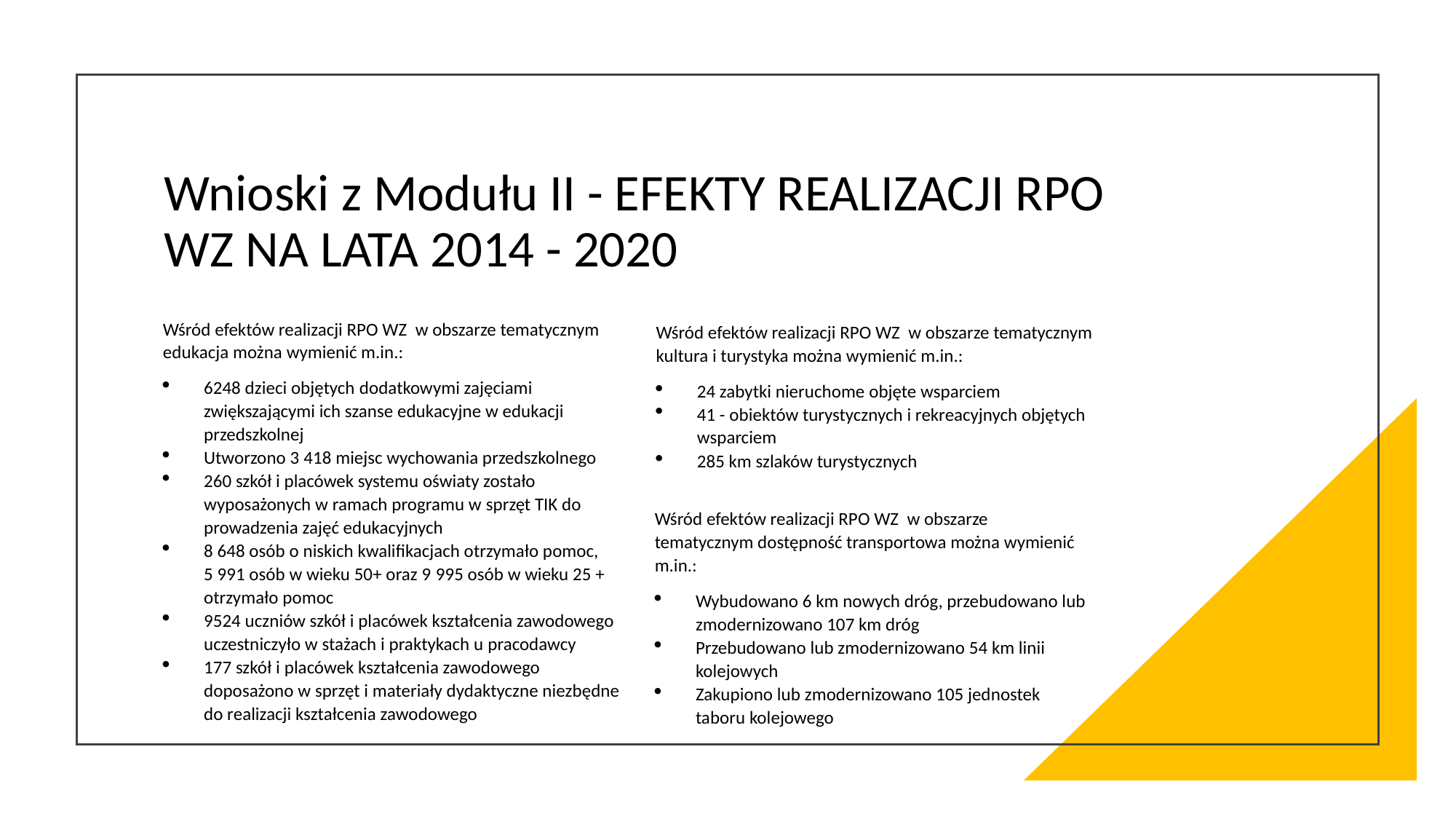

# Wnioski z Modułu II - EFEKTY REALIZACJI RPO WZ NA LATA 2014 - 2020

Wśród efektów realizacji RPO WZ  w obszarze tematycznym edukacja można wymienić m.in.:
6248 dzieci objętych dodatkowymi zajęciami zwiększającymi ich szanse edukacyjne w edukacji przedszkolnej
Utworzono 3 418 miejsc wychowania przedszkolnego
260 szkół i placówek systemu oświaty zostało wyposażonych w ramach programu w sprzęt TIK do prowadzenia zajęć edukacyjnych
8 648 osób o niskich kwalifikacjach otrzymało pomoc, 5 991 osób w wieku 50+ oraz 9 995 osób w wieku 25 + otrzymało pomoc
9524 uczniów szkół i placówek kształcenia zawodowego uczestniczyło w stażach i praktykach u pracodawcy
177 szkół i placówek kształcenia zawodowego doposażono w sprzęt i materiały dydaktyczne niezbędne do realizacji kształcenia zawodowego
Wśród efektów realizacji RPO WZ  w obszarze tematycznym kultura i turystyka można wymienić m.in.:
24 zabytki nieruchome objęte wsparciem
41 - obiektów turystycznych i rekreacyjnych objętych wsparciem
285 km szlaków turystycznych

Wśród efektów realizacji RPO WZ  w obszarze tematycznym dostępność transportowa można wymienić m.in.:
Wybudowano 6 km nowych dróg, przebudowano lub zmodernizowano 107 km dróg
Przebudowano lub zmodernizowano 54 km linii kolejowych
Zakupiono lub zmodernizowano 105 jednostek taboru kolejowego